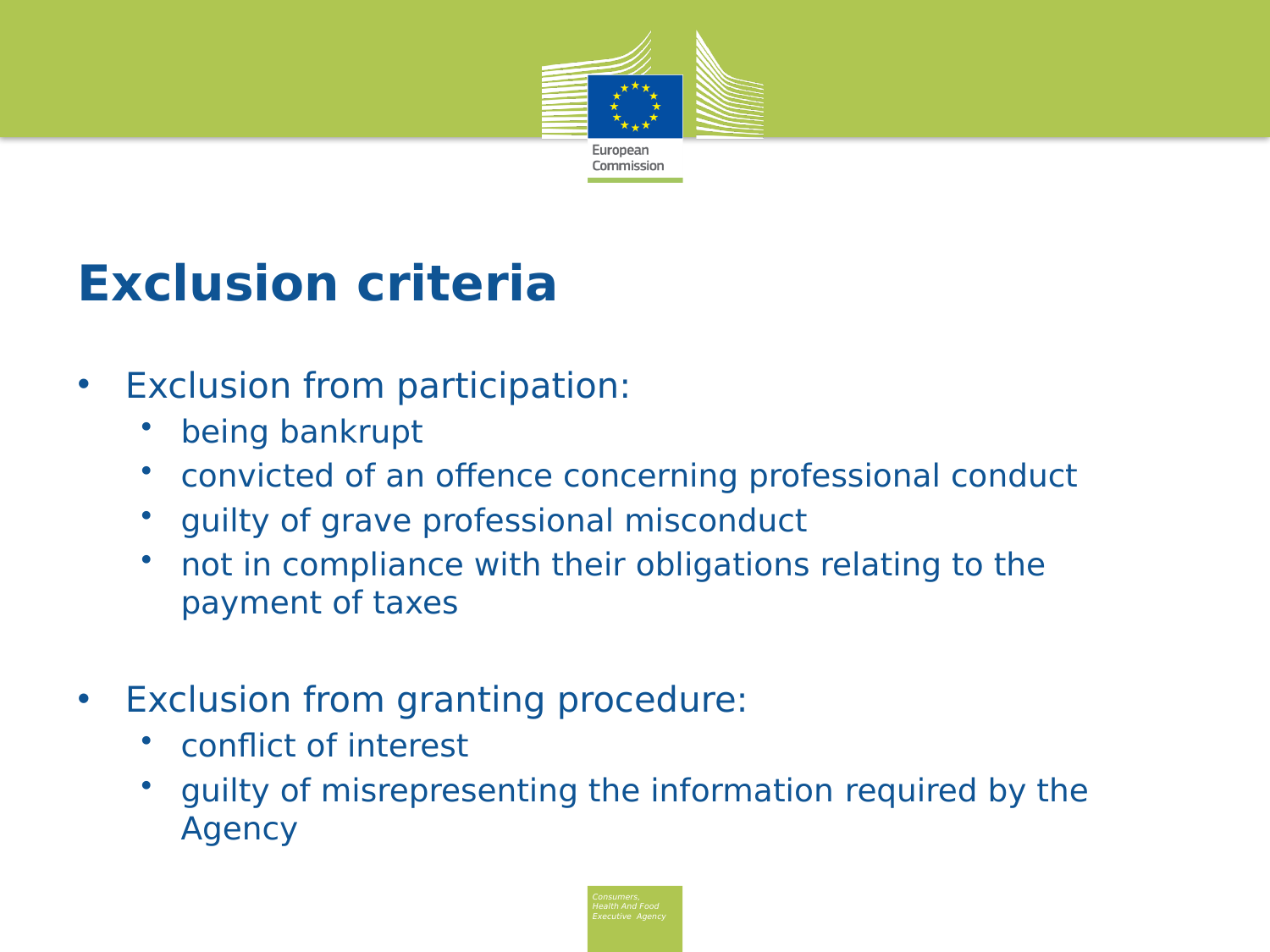

# Exclusion criteria
Exclusion from participation:
being bankrupt
convicted of an offence concerning professional conduct
guilty of grave professional misconduct
not in compliance with their obligations relating to the payment of taxes

Exclusion from granting procedure:
conflict of interest
guilty of misrepresenting the information required by the Agency